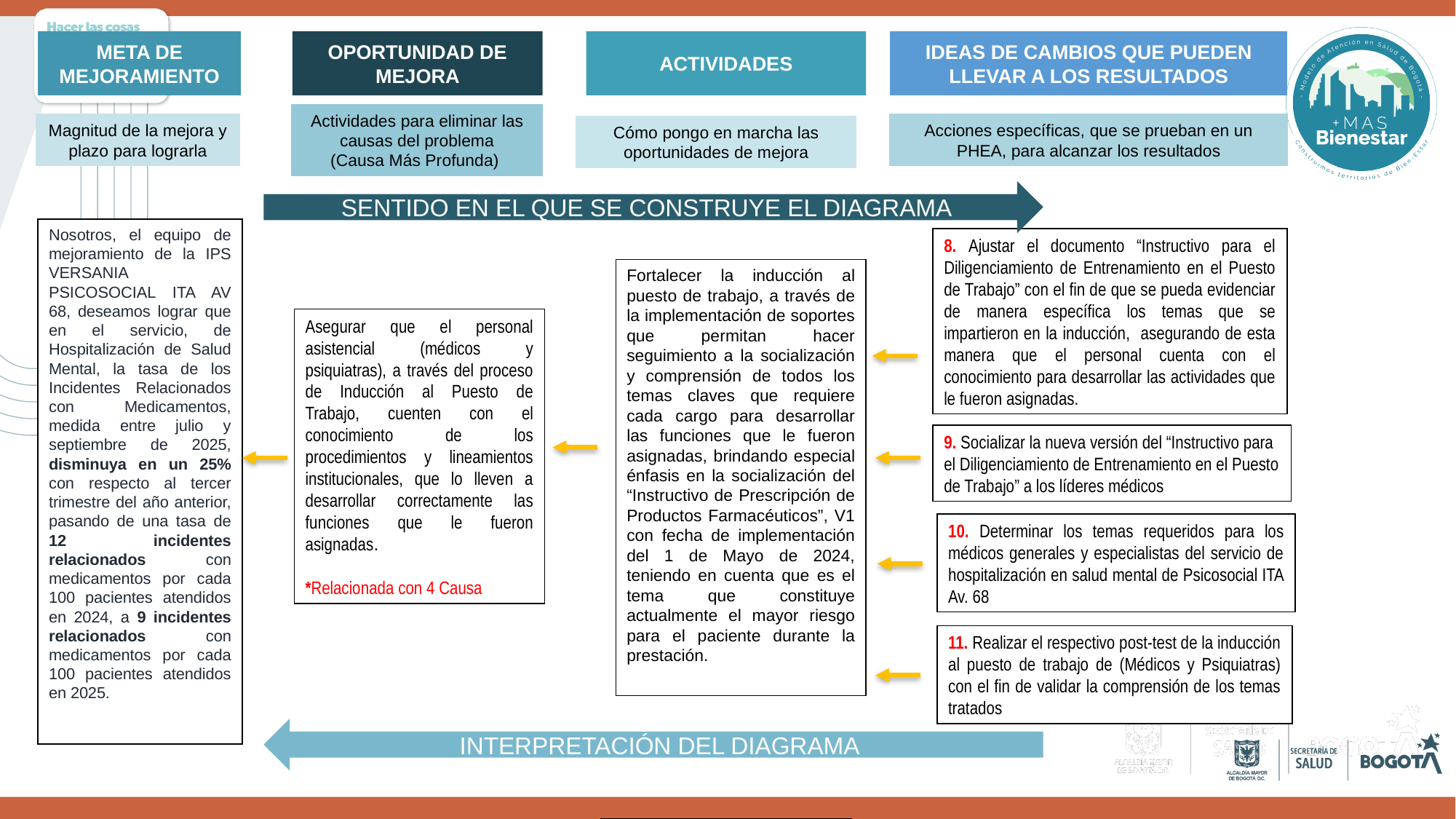

META DE MEJORAMIENTO
OPORTUNIDAD DE MEJORA
ACTIVIDADES
IDEAS DE CAMBIOS QUE PUEDEN LLEVAR A LOS RESULTADOS
Actividades para eliminar las causas del problema
(Causa Más Profunda)
Acciones específicas, que se prueban en un PHEA, para alcanzar los resultados
Magnitud de la mejora y plazo para lograrla
Cómo pongo en marcha las oportunidades de mejora​
SENTIDO EN EL QUE SE CONSTRUYE EL DIAGRAMA
Nosotros, el equipo de mejoramiento de la IPS VERSANIA PSICOSOCIAL ITA AV 68, deseamos lograr que en el servicio, de Hospitalización de Salud Mental, la tasa de los Incidentes Relacionados con Medicamentos, medida entre julio y septiembre de 2025, disminuya en un 25% con respecto al tercer trimestre del año anterior, pasando de una tasa de 12 incidentes relacionados con medicamentos por cada 100 pacientes atendidos en 2024, a 9 incidentes relacionados con medicamentos por cada 100 pacientes atendidos en 2025.

8. Ajustar el documento “Instructivo para el Diligenciamiento de Entrenamiento en el Puesto de Trabajo” con el fin de que se pueda evidenciar de manera específica los temas que se impartieron en la inducción,  asegurando de esta manera que el personal cuenta con el conocimiento para desarrollar las actividades que le fueron asignadas.
Fortalecer la inducción al puesto de trabajo, a través de la implementación de soportes que permitan hacer seguimiento a la socialización y comprensión de todos los temas claves que requiere cada cargo para desarrollar las funciones que le fueron asignadas, brindando especial énfasis en la socialización del “Instructivo de Prescripción de Productos Farmacéuticos”, V1 con fecha de implementación del 1 de Mayo de 2024, teniendo en cuenta que es el tema que constituye actualmente el mayor riesgo para el paciente durante la prestación.

Asegurar que el personal asistencial (médicos y psiquiatras), a través del proceso de Inducción al Puesto de Trabajo, cuenten con el conocimiento de los procedimientos y lineamientos institucionales, que lo lleven a desarrollar correctamente las funciones que le fueron asignadas.

*Relacionada con 4 Causa
9. Socializar la nueva versión del “Instructivo para el Diligenciamiento de Entrenamiento en el Puesto de Trabajo” a los líderes médicos
10. Determinar los temas requeridos para los médicos generales y especialistas del servicio de hospitalización en salud mental de Psicosocial ITA Av. 68
11. Realizar el respectivo post-test de la inducción al puesto de trabajo de (Médicos y Psiquiatras) con el fin de validar la comprensión de los temas tratados
INTERPRETACIÓN DEL DIAGRAMA